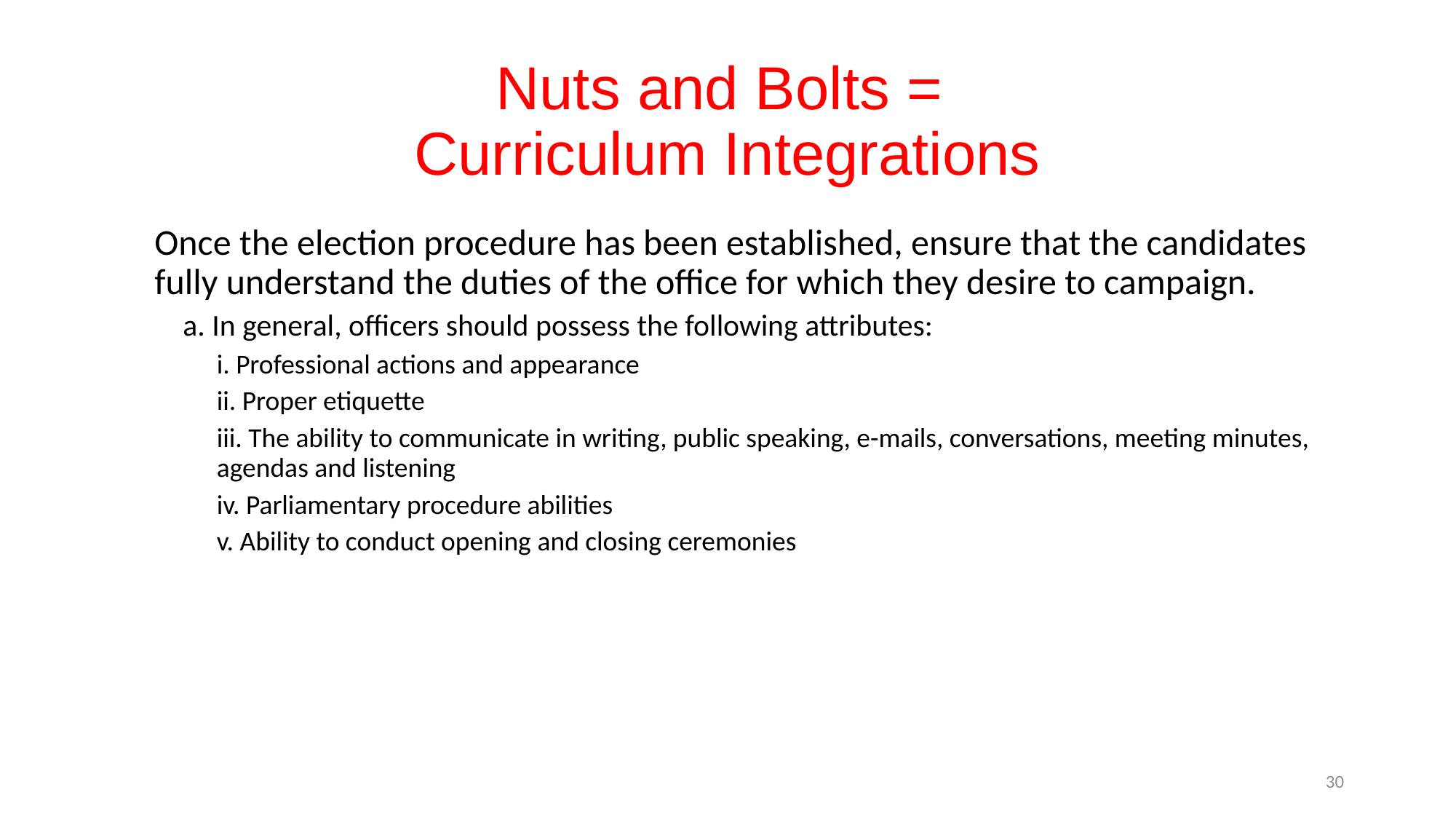

# Nuts and Bolts = Curriculum Integrations
Once the election procedure has been established, ensure that the candidates fully understand the duties of the office for which they desire to campaign.
a. In general, officers should possess the following attributes:
i. Professional actions and appearance
ii. Proper etiquette
iii. The ability to communicate in writing, public speaking, e-mails, conversations, meeting minutes, agendas and listening
iv. Parliamentary procedure abilities
v. Ability to conduct opening and closing ceremonies

30